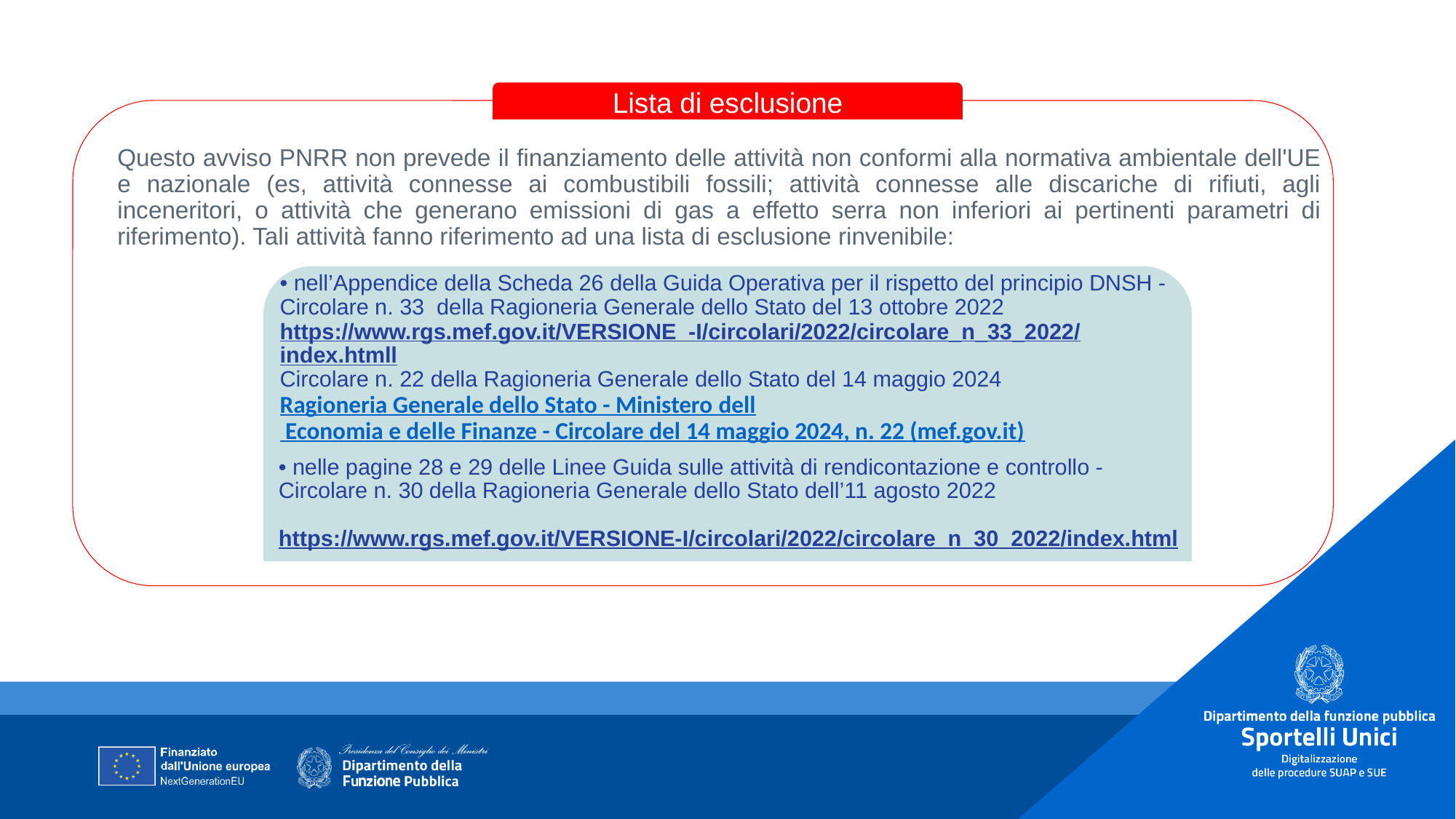

Lista di esclusione

Questo avviso PNRR non prevede il finanziamento delle attività non conformi alla normativa ambientale dell'UE e nazionale (es, attività connesse ai combustibili fossili; attività connesse alle discariche di rifiuti, agli inceneritori, o attività che generano emissioni di gas a effetto serra non inferiori ai pertinenti parametri di riferimento). Tali attività fanno riferimento ad una lista di esclusione rinvenibile:

• nell’Appendice della Scheda 26 della Guida Operativa per il rispetto del principio DNSH - Circolare n. 33  della Ragioneria Generale dello Stato del 13 ottobre 2022
https://www.rgs.mef.gov.it/VERSIONE  -I/circolari/2022/circolare_n_33_2022/index.htmll
Circolare n. 22 della Ragioneria Generale dello Stato del 14 maggio 2024
Ragioneria Generale dello Stato - Ministero dell Economia e delle Finanze - Circolare del 14 maggio 2024, n. 22 (mef.gov.it)

• nelle pagine 28 e 29 delle Linee Guida sulle attività di rendicontazione e controllo - Circolare n. 30 della Ragioneria Generale dello Stato dell’11 agosto 2022
 https://www.rgs.mef.gov.it/VERSIONE-I/circolari/2022/circolare_n_30_2022/index.html